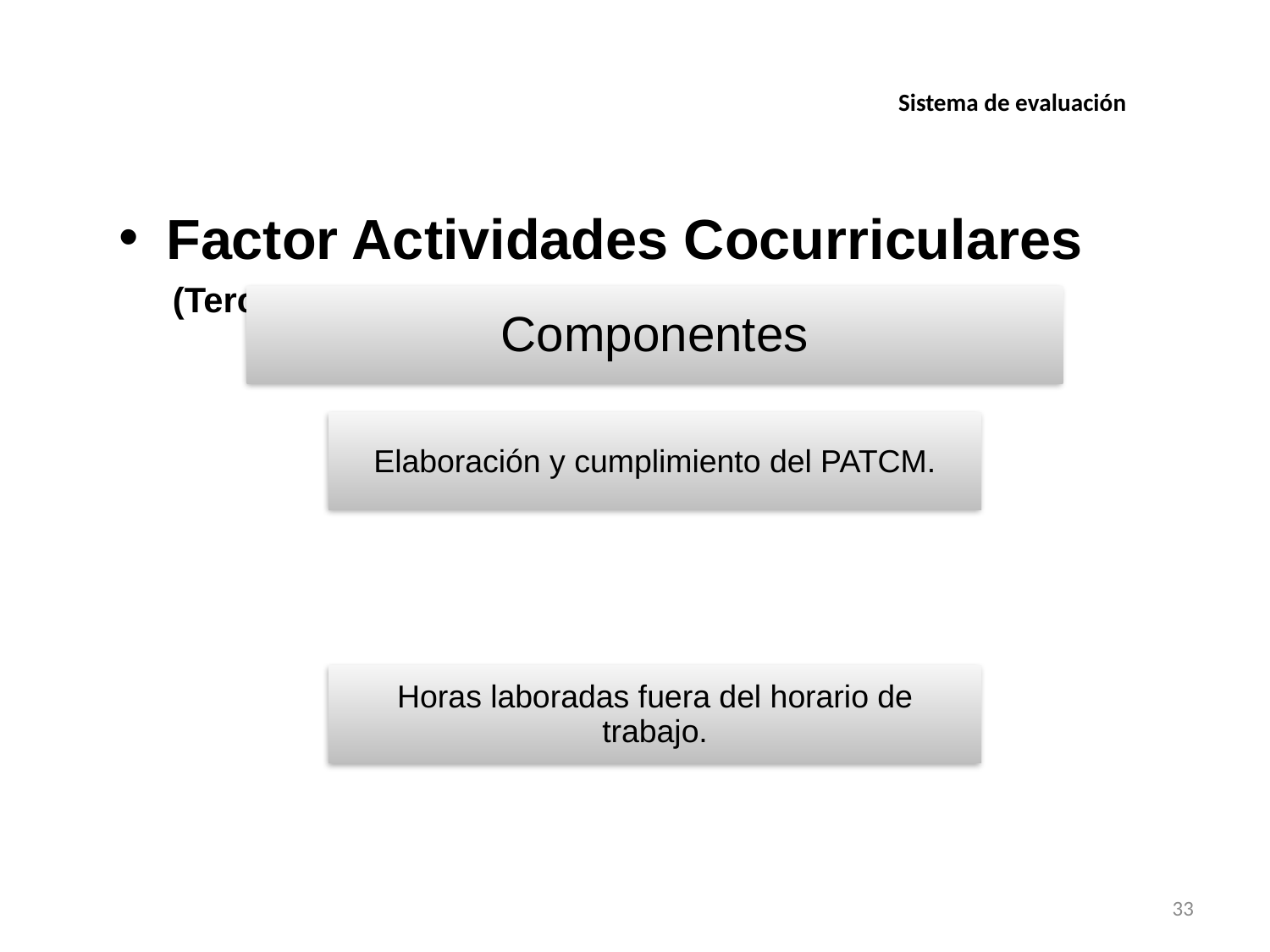

Sistema de evaluación
Factor Actividades Cocurriculares
    (Tercera Vertiente)

Componentes
Elaboración y cumplimiento del PATCM.
Horas laboradas fuera del horario de trabajo.
33